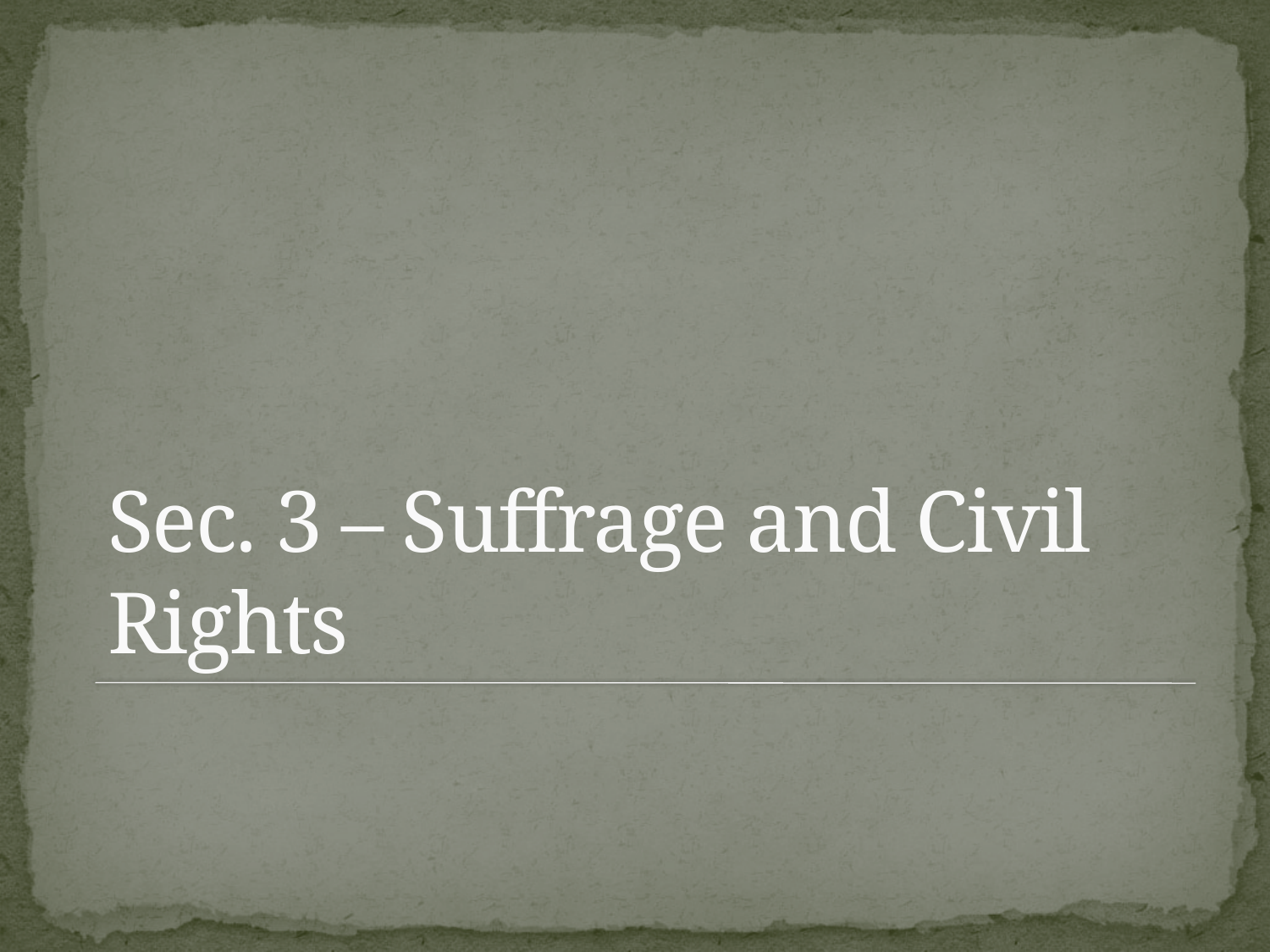

# Sec. 3 – Suffrage and Civil Rights